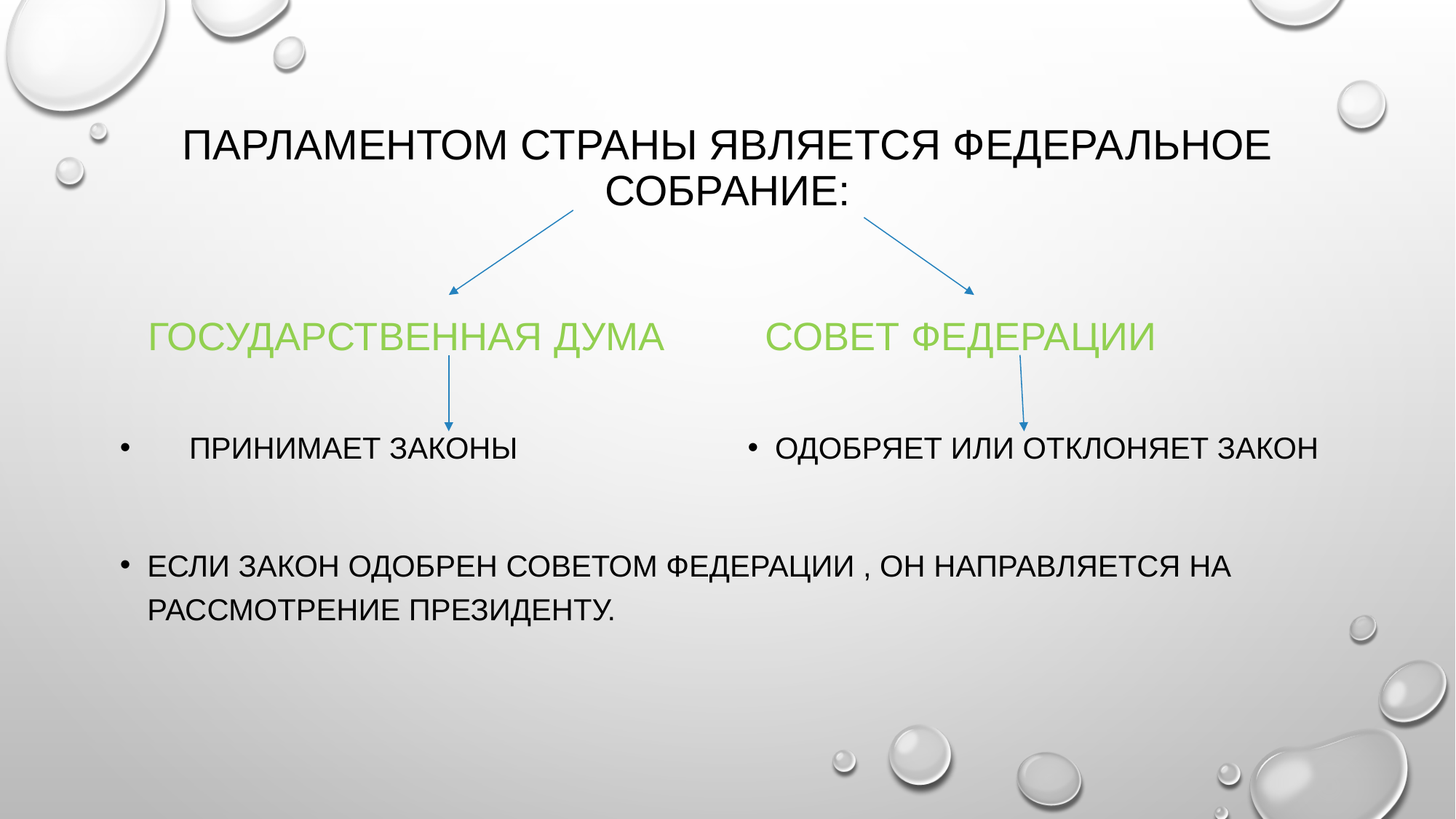

# Парламентом страны является Федеральное собрание:
Совет федерации
Государственная дума

     Принимает законы

Если закон одобрен советом федерации , он направляется на рассмотрение президенту.

Одобряет или отклоняет закон